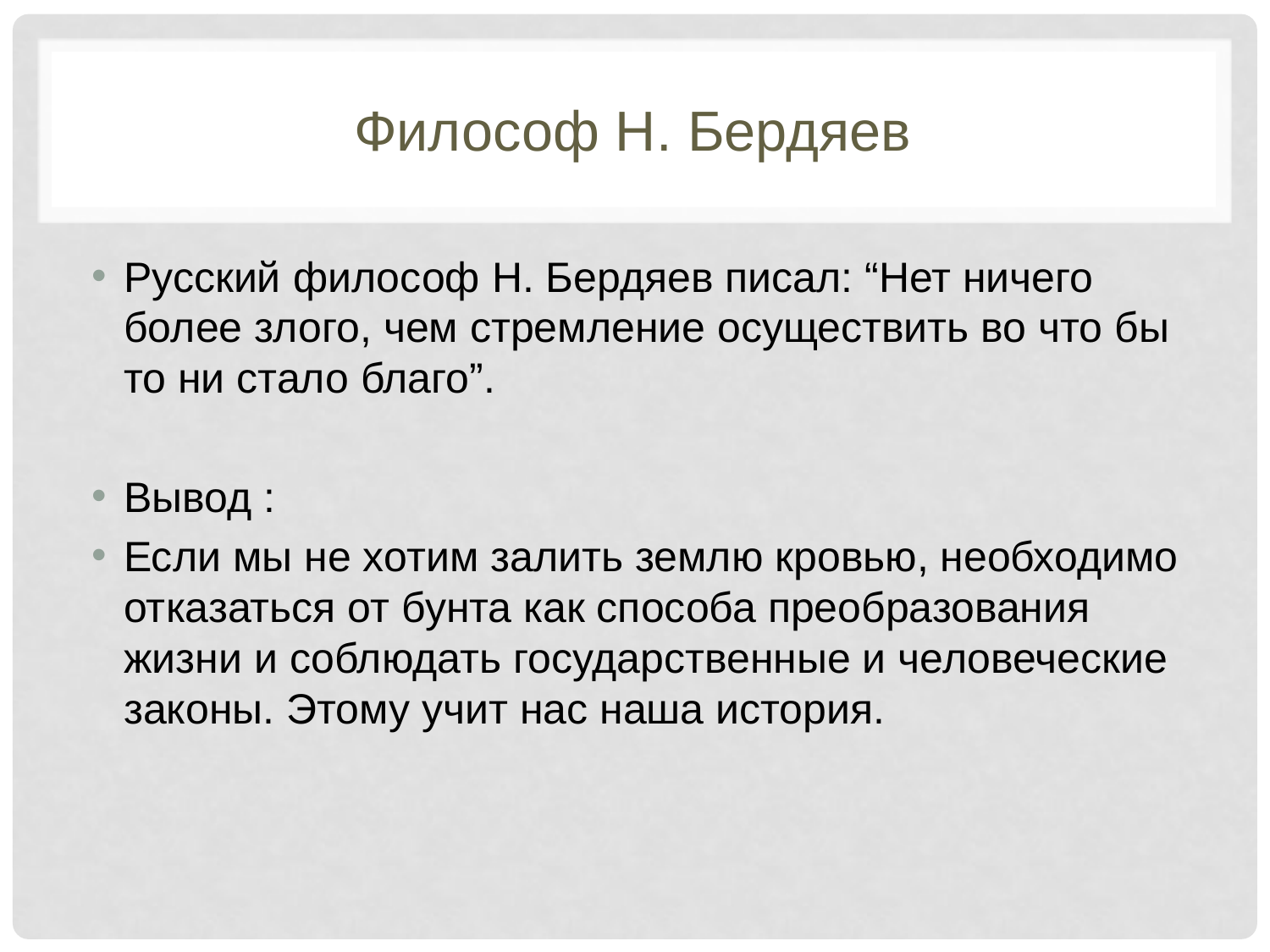

# Философ Н. Бердяев
Русский философ Н. Бердяев писал: “Нет ничего более злого, чем стремление осуществить во что бы то ни стало благо”.

Вывод :
Если мы не хотим залить землю кровью, необходимо отказаться от бунта как способа преобразования жизни и соблюдать государственные и человеческие законы. Этому учит нас наша история.